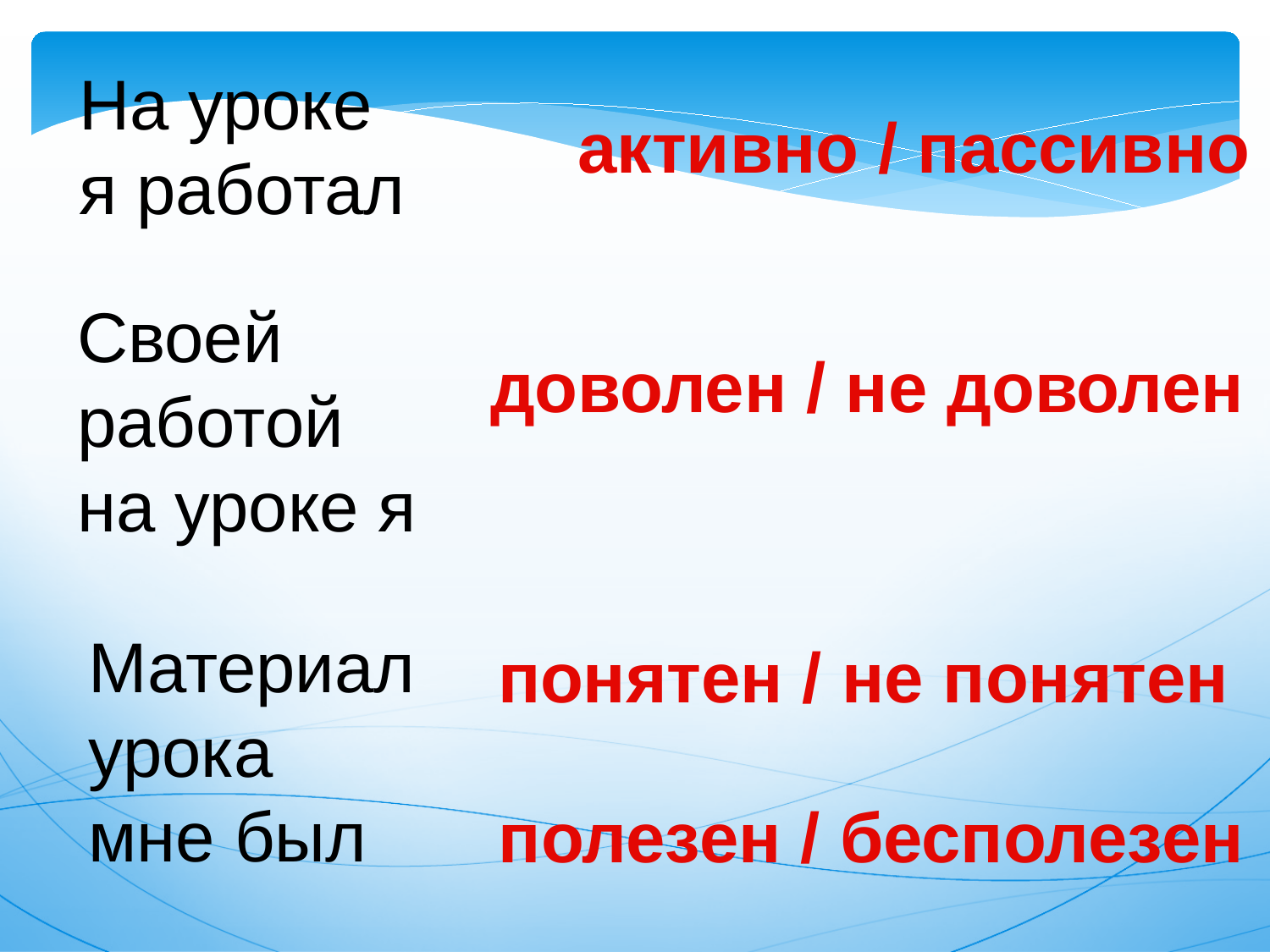

На уроке
я работал
активно / пассивно
Своей работой
на уроке я
доволен / не доволен

Материал
урока
мне был
понятен / не понятен
полезен / бесполезен